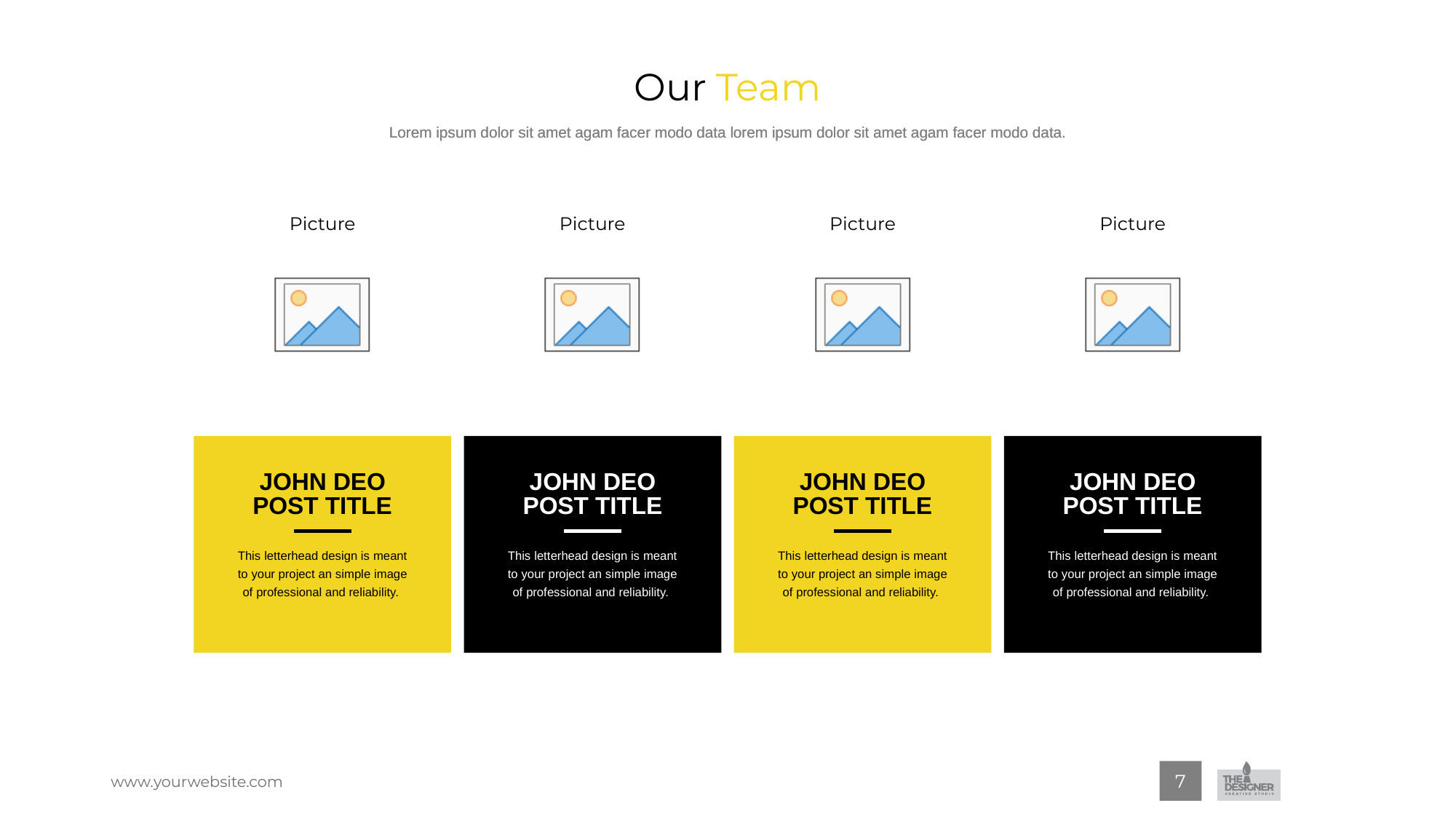

# Our Team
Lorem ipsum dolor sit amet agam facer modo data lorem ipsum dolor sit amet agam facer modo data.

JOHN DEO
POST TITLE
This letterhead design is meant to your project an simple image of professional and reliability.
JOHN DEO
POST TITLE
This letterhead design is meant to your project an simple image of professional and reliability.
JOHN DEO
POST TITLE
This letterhead design is meant to your project an simple image of professional and reliability.
JOHN DEO
POST TITLE
This letterhead design is meant to your project an simple image of professional and reliability.
7
www.yourwebsite.com